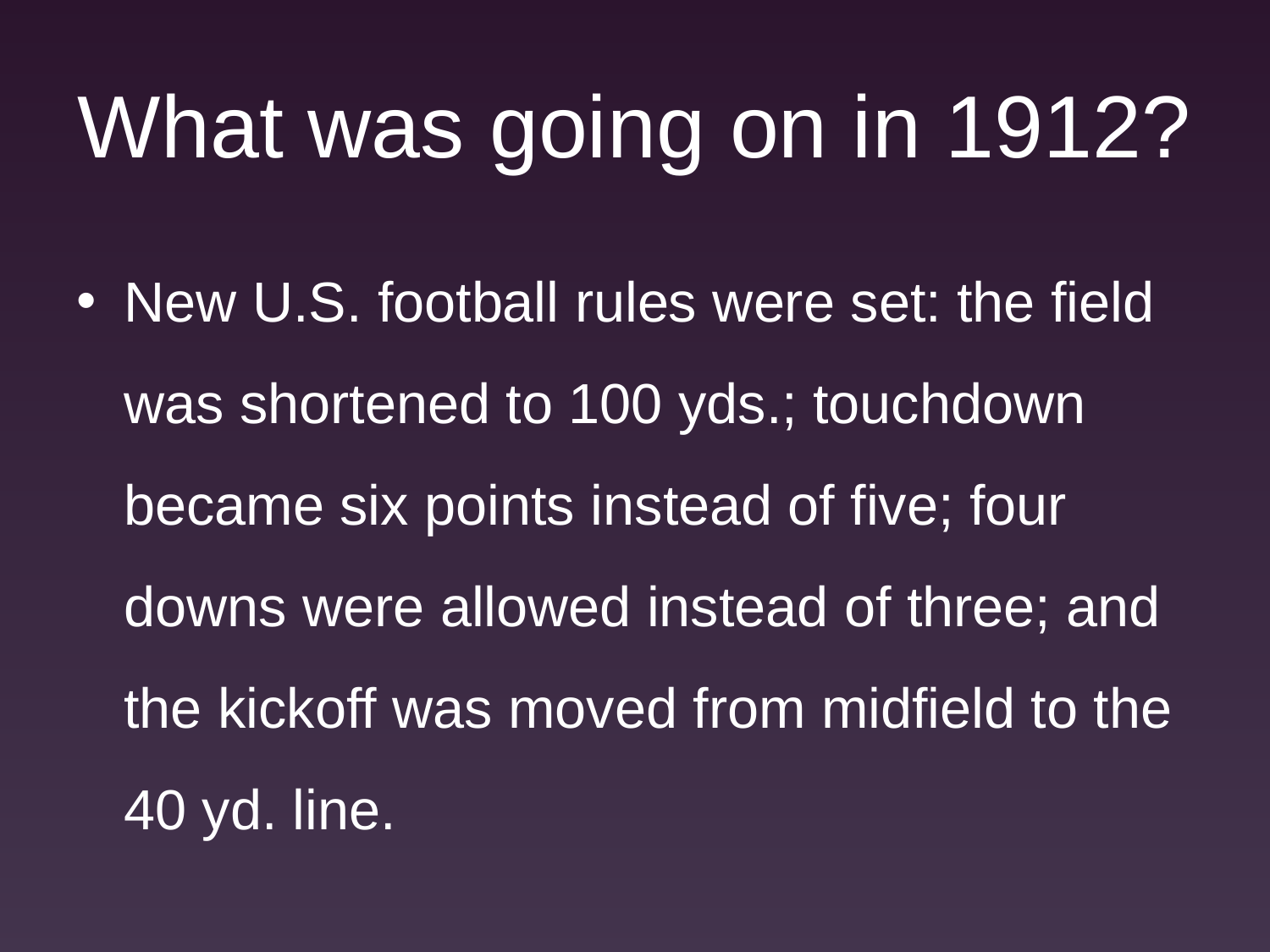

# What was going on in 1912?
New U.S. football rules were set: the field was shortened to 100 yds.; touchdown became six points instead of five; four downs were allowed instead of three; and the kickoff was moved from midfield to the 40 yd. line.